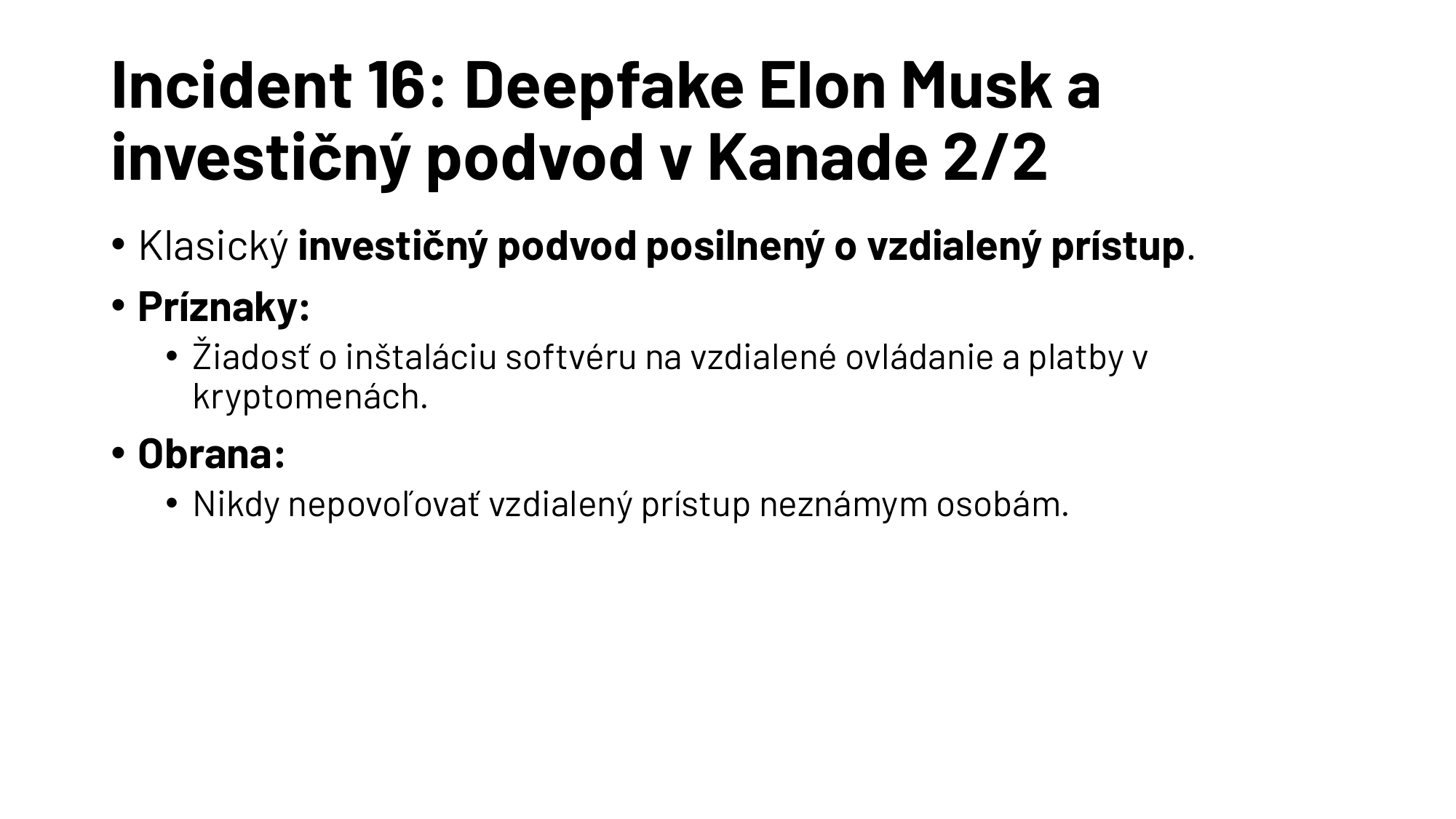

# Incident 16: Deepfake Elon Musk a investičný podvod v Kanade 2/2
Klasický investičný podvod posilnený o vzdialený prístup.
Príznaky:
Žiadosť o inštaláciu softvéru na vzdialené ovládanie a platby v kryptomenách.
Obrana:
Nikdy nepovoľovať vzdialený prístup neznámym osobám.